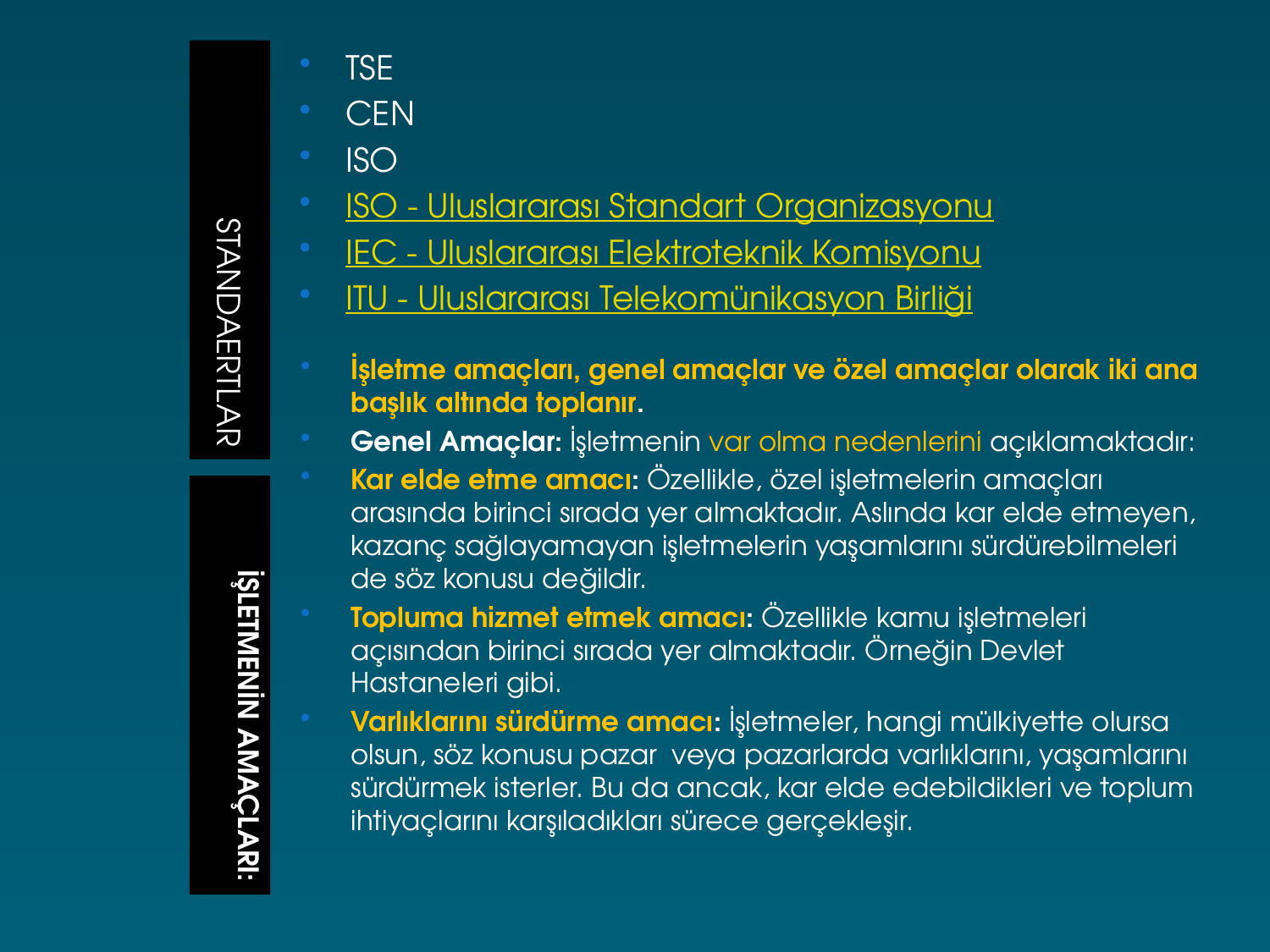

#
STANDAERTLAR
TSE
CEN
ISO
ISO - Uluslararası Standart Organizasyonu
IEC - Uluslararası Elektroteknik Komisyonu
ITU - Uluslararası Telekomünikasyon Birliği

İşletme amaçları, genel amaçlar ve özel amaçlar olarak iki ana başlık altında toplanır.
Genel Amaçlar: İşletmenin var olma nedenlerini açıklamaktadır:
Kar elde etme amacı: Özellikle, özel işletmelerin amaçları arasında birinci sırada yer almaktadır. Aslında kar elde etmeyen, kazanç sağlayamayan işletmelerin yaşamlarını sürdürebilmeleri de söz konusu değildir.
Topluma hizmet etmek amacı: Özellikle kamu işletmeleri açısından birinci sırada yer almaktadır. Örneğin Devlet Hastaneleri gibi.
Varlıklarını sürdürme amacı: İşletmeler, hangi mülkiyette olursa olsun, söz konusu pazar  veya pazarlarda varlıklarını, yaşamlarını sürdürmek isterler. Bu da ancak, kar elde edebildikleri ve toplum ihtiyaçlarını karşıladıkları sürece gerçekleşir.

İŞLETMENİN AMAÇLARI: